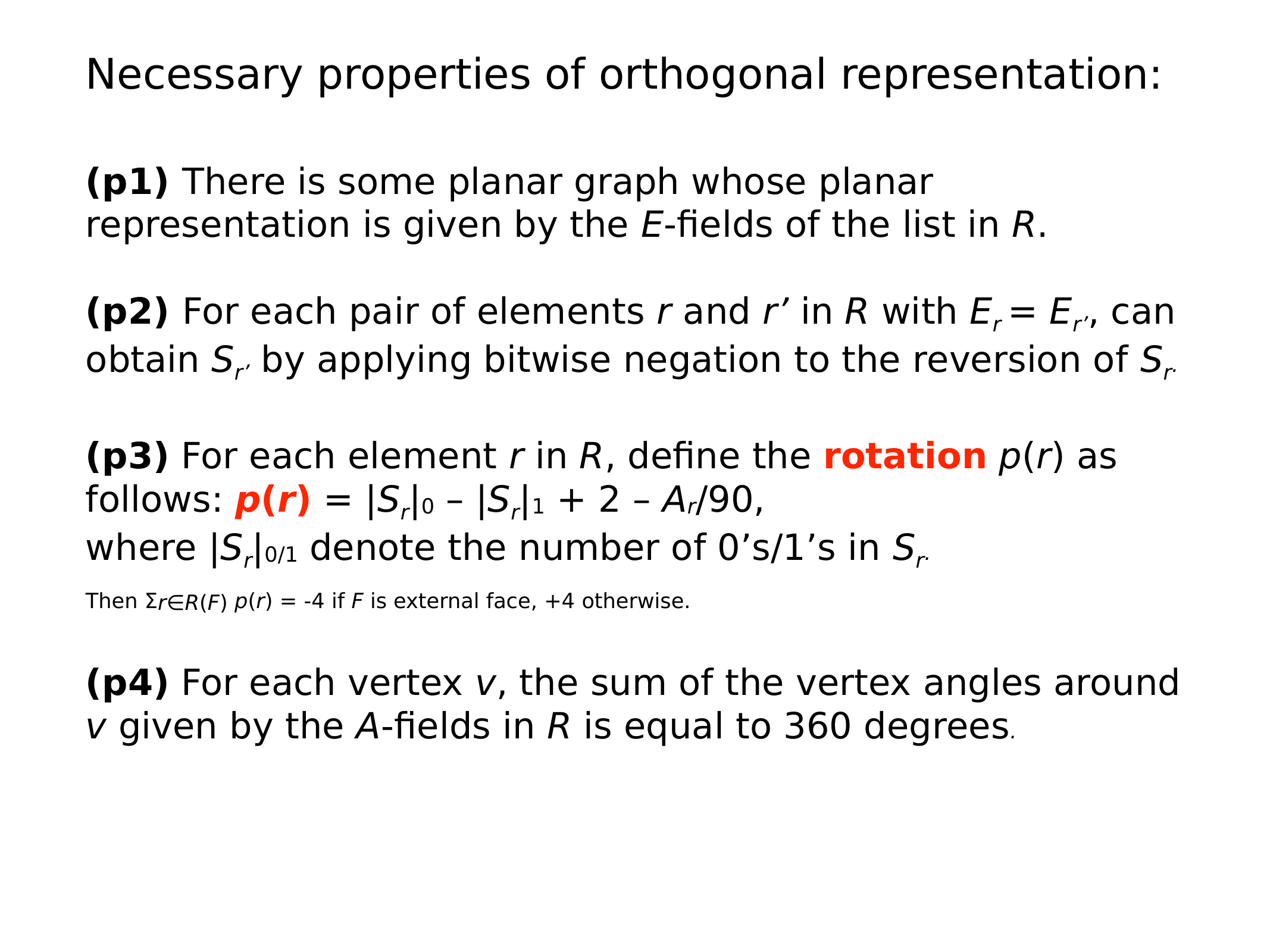

Necessary properties of orthogonal representation:

(p1) There is some planar graph whose planar representation is given by the E-fields of the list in R.

(p2) For each pair of elements r and r’ in R with Er = Er’, can obtain Sr’ by applying bitwise negation to the reversion of Sr.

(p3) For each element r in R, define the rotation p(r) as follows: p(r) = |Sr|0 – |Sr|1 + 2 – Ar/90,
where |Sr|0/1 denote the number of 0’s/1’s in Sr.
Then Σr∈R(F) p(r) = -4 if F is external face, +4 otherwise.

(p4) For each vertex v, the sum of the vertex angles around v given by the A-fields in R is equal to 360 degrees.
31